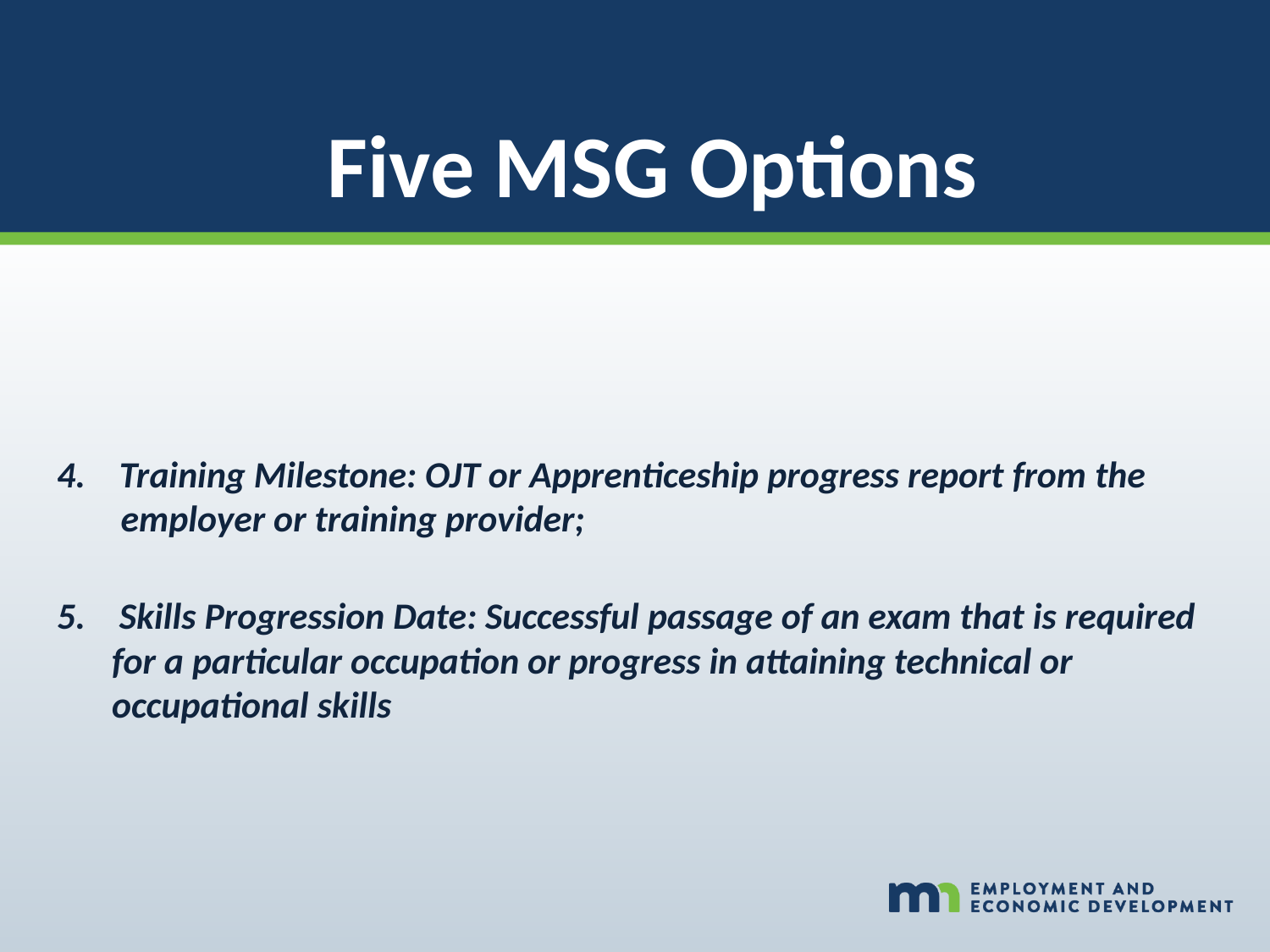

Five MSG Options
#
4.    Training Milestone: OJT or Apprenticeship progress report from the employer or training provider;
5.    Skills Progression Date: Successful passage of an exam that is required for a particular occupation or progress in attaining technical or occupational skills